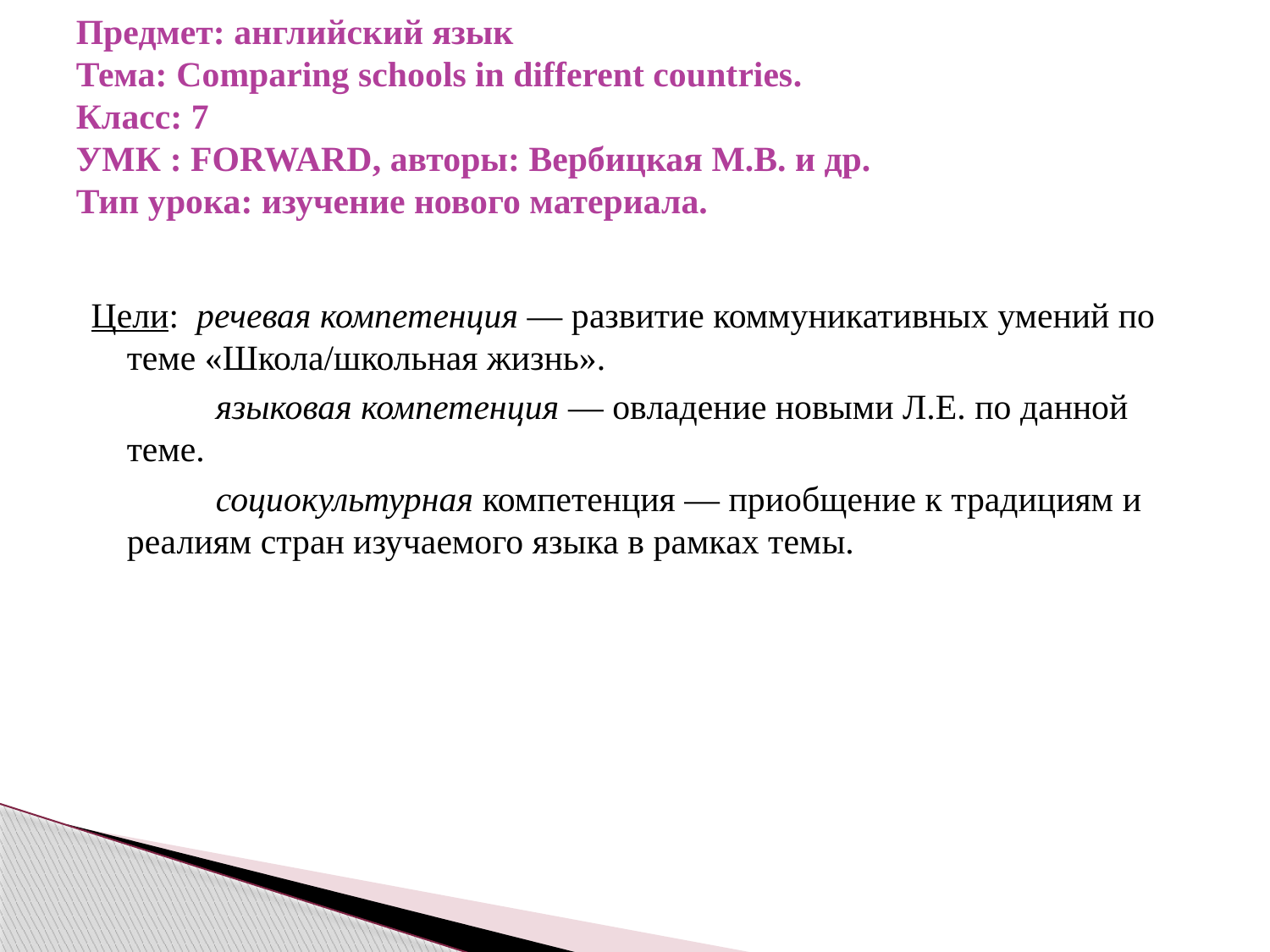

# Предмет: английский язык Тема: Comparing schools in different countries. Класс: 7 УМК : FORWARD, авторы: Вербицкая М.В. и др. Тип урока: изучение нового материала.
Цели:  речевая компетенция — развитие коммуникативных умений по теме «Школа/школьная жизнь».
              языковая компетенция — овладение новыми Л.Е. по данной   теме.
              социокультурная компетенция — приобщение к традициям и  реалиям стран изучаемого языка в рамках темы.